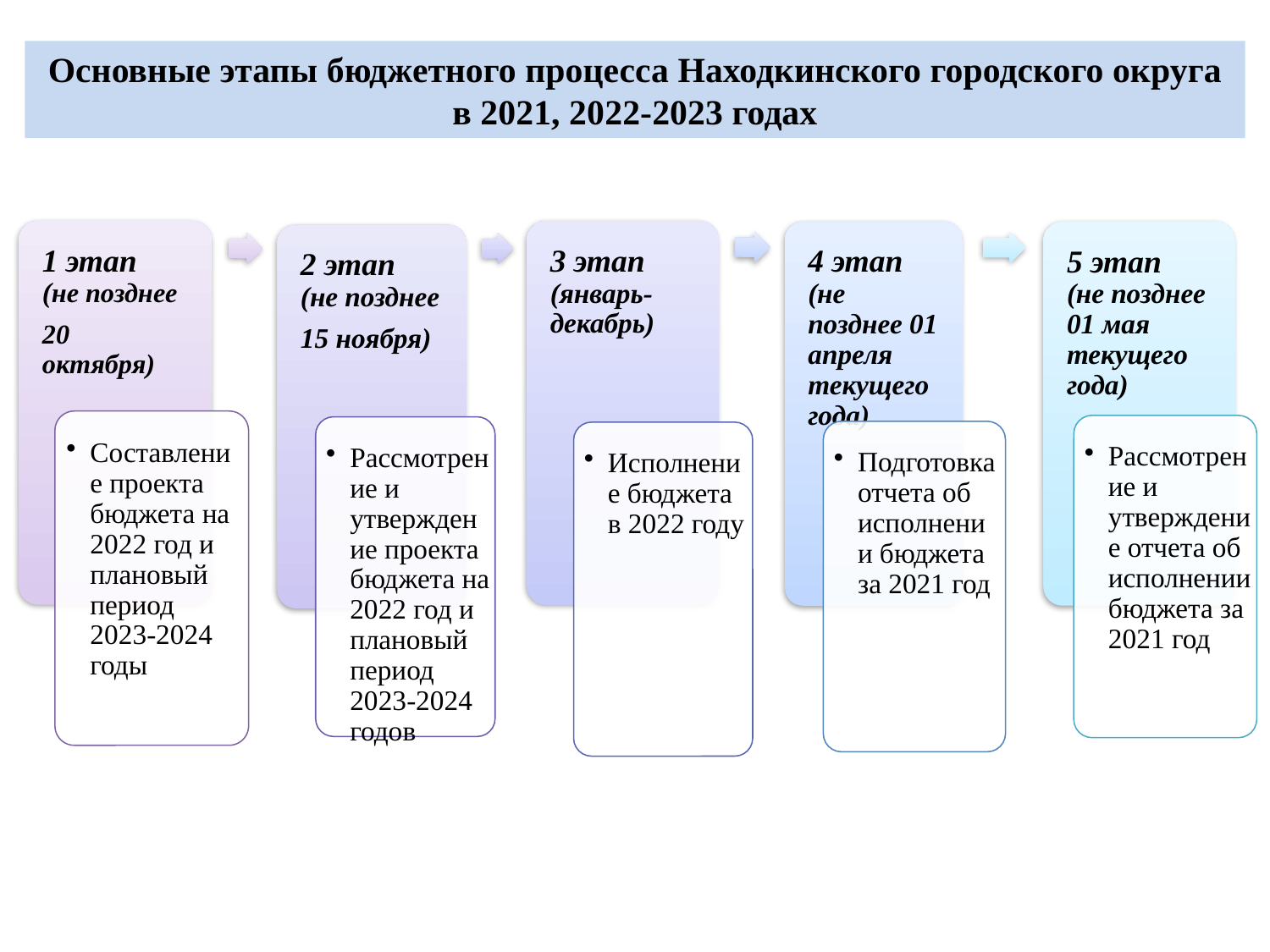

Основные этапы бюджетного процесса Находкинского городского округа
в 2021, 2022-2023 годах
1 этап    (не позднее
20 октября)
Составление проекта бюджета на 2022 год и плановый период  2023-2024 годы

2 этап   (не позднее
15 ноября)
Рассмотрение и утверждение проекта бюджета на 2022 год и плановый период 2023-2024 годов

3 этап (январь-декабрь)
Исполнение бюджета в 2022 году

4 этап  (не позднее 01 апреля текущего года)
Подготовка отчета об исполнении бюджета за 2021 год

5 этап    (не позднее 01 мая текущего года)
Рассмотрение и утверждение отчета об исполнении бюджета за 2021 год